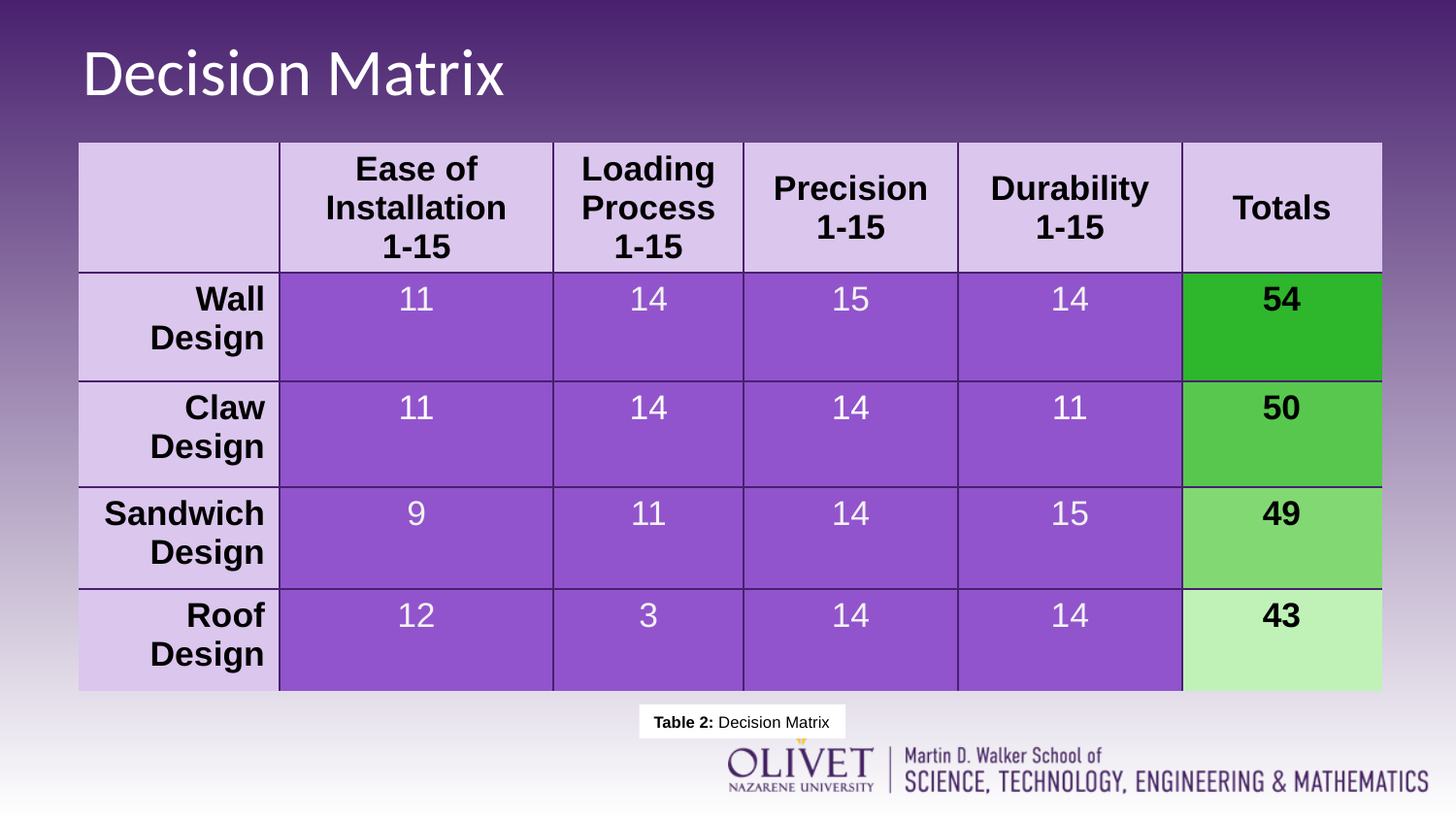

Decision Matrix
|  | Ease of Installation 1-15 | Loading Process 1-15 | Precision 1-15 | Durability 1-15 | Totals |
| --- | --- | --- | --- | --- | --- |
| Wall Design | 11 | 14 | 15 | 14 | 54 |
| Claw Design​ | 11​ | 14​ | 14​ | 11​ | 50 |
| Sandwich Design | 9 | 11 | 14 | 15 | 49 |
| Roof Design | 12 | 3 | 14 | 14 | 43 |
Table 2: Decision Matrix